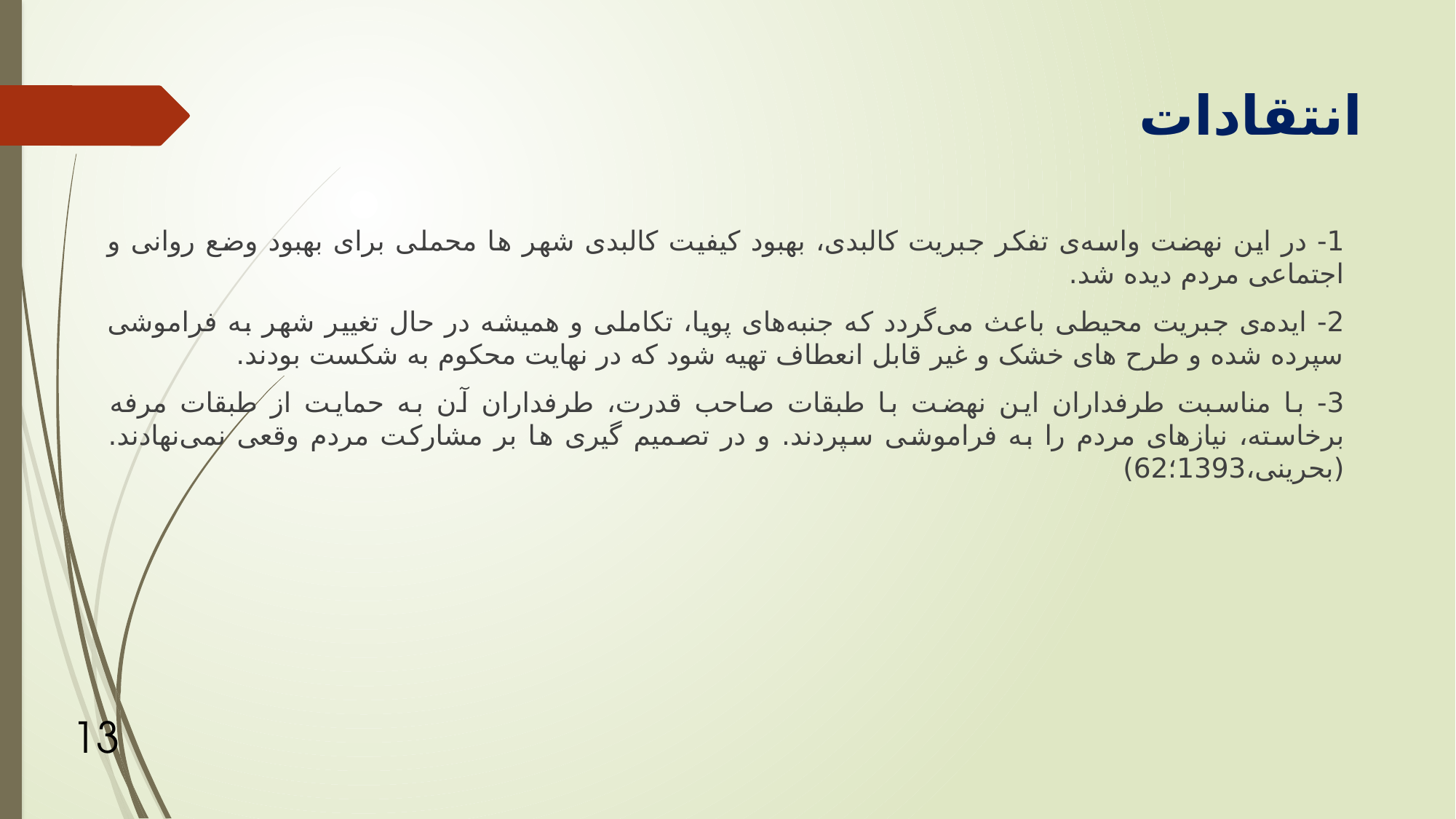

# انتقادات
1- در این نهضت واسه‌ی تفکر جبریت کالبدی، بهبود کیفیت کالبدی شهر ها محملی برای بهبود وضع روانی و اجتماعی مردم دیده شد.
2- ایده‌ی جبریت محیطی باعث می‌گردد که جنبه‌های پویا، تکاملی و همیشه در حال تغییر شهر به فراموشی سپرده شده و طرح های خشک و غیر قابل انعطاف تهیه شود که در نهایت محکوم به شکست بودند.
3- با مناسبت طرفداران این نهضت با طبقات صاحب قدرت، طرفداران آن به حمایت از طبقات مرفه برخاسته، نیازهای مردم را به فراموشی سپردند. و در تصمیم گیری ها بر مشارکت مردم وقعی نمی‌نهادند. (بحرینی،1393؛62)

13